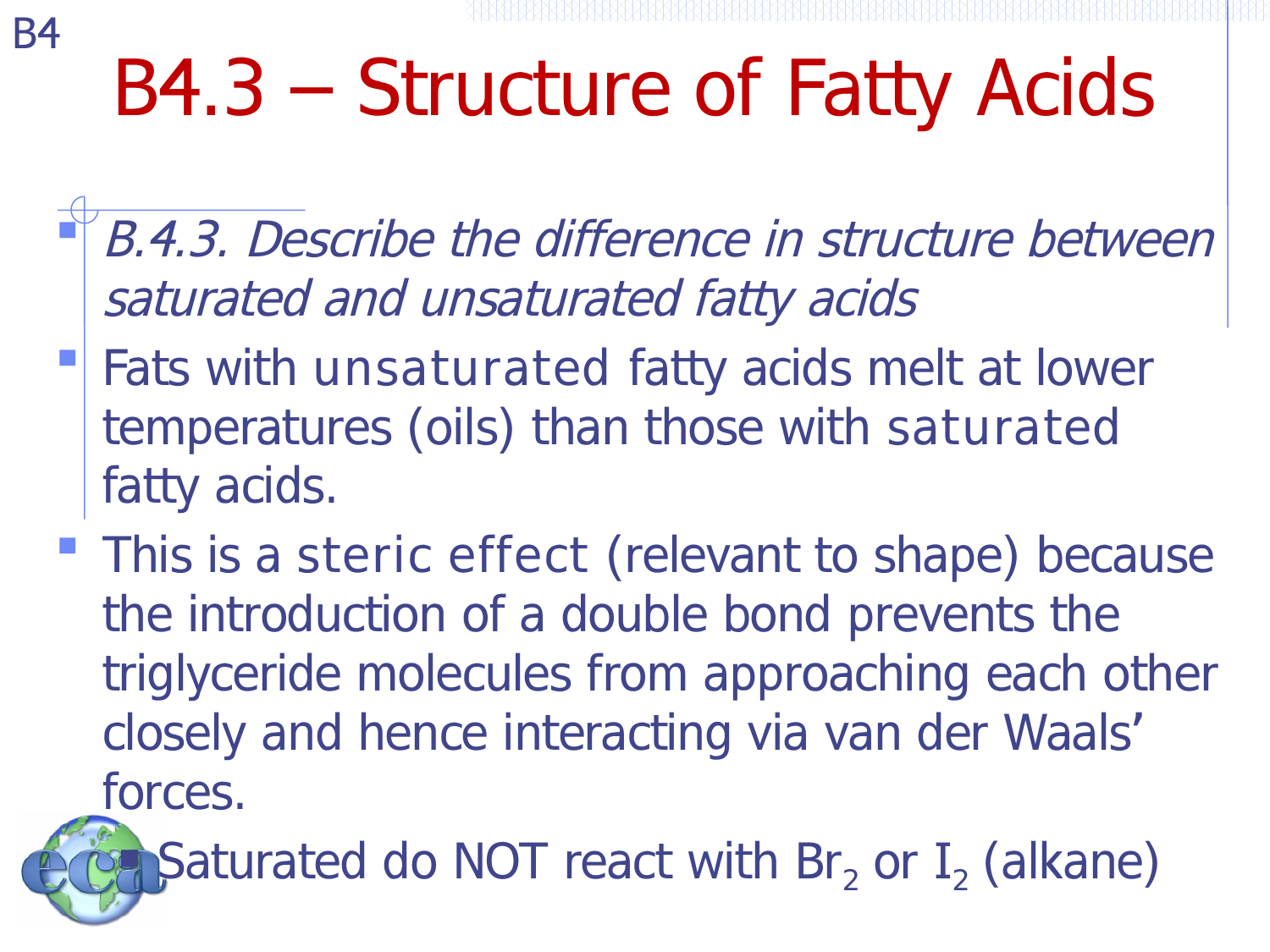

# B4.3 – Structure of Fatty Acids
B.4.3. Describe the difference in structure between saturated and unsaturated fatty acids
Fats with unsaturated fatty acids melt at lower temperatures (oils) than those with saturated fatty acids.
This is a steric effect (relevant to shape) because the introduction of a double bond prevents the triglyceride molecules from approaching each other closely and hence interacting via van der Waals’ forces.
Saturated do NOT react with Br2 or I2 (alkane)